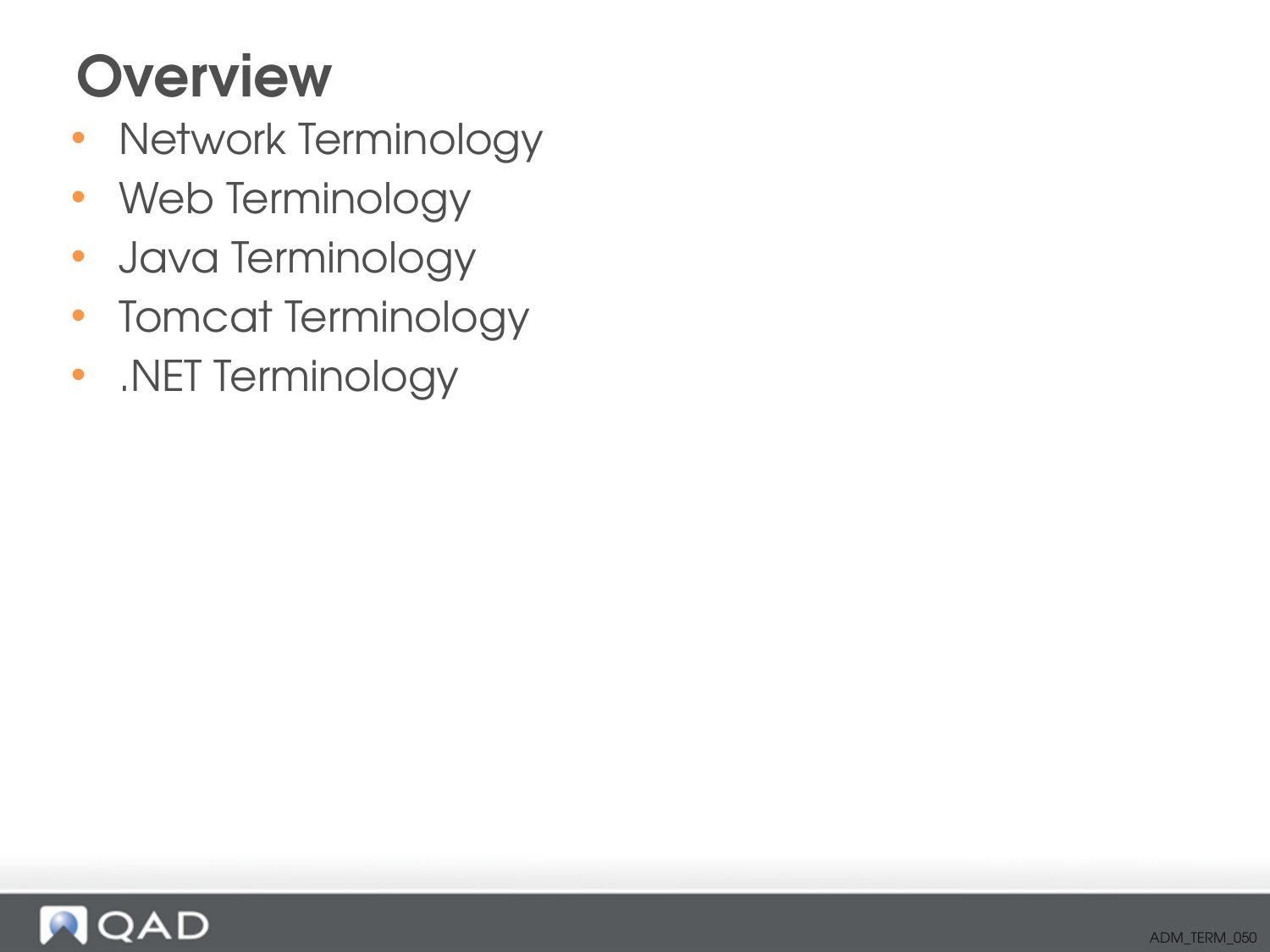

# Overview
Network Terminology
Web Terminology
Java Terminology
Tomcat Terminology
.NET Terminology

ADM_TERM_050